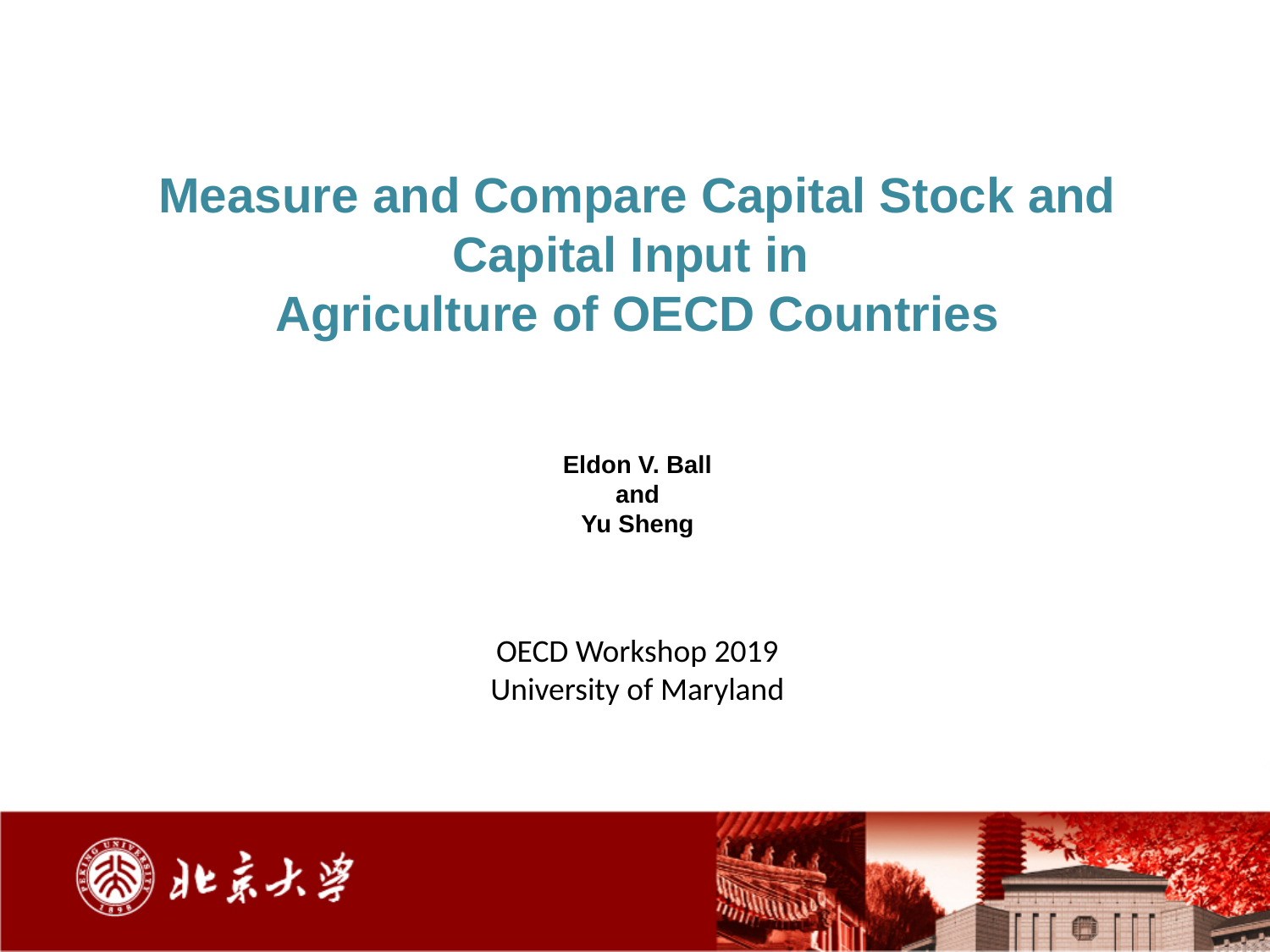

Measure and Compare Capital Stock and Capital Input in
Agriculture of OECD Countries
Eldon V. Ball
and
Yu Sheng

OECD Workshop 2019
University of Maryland